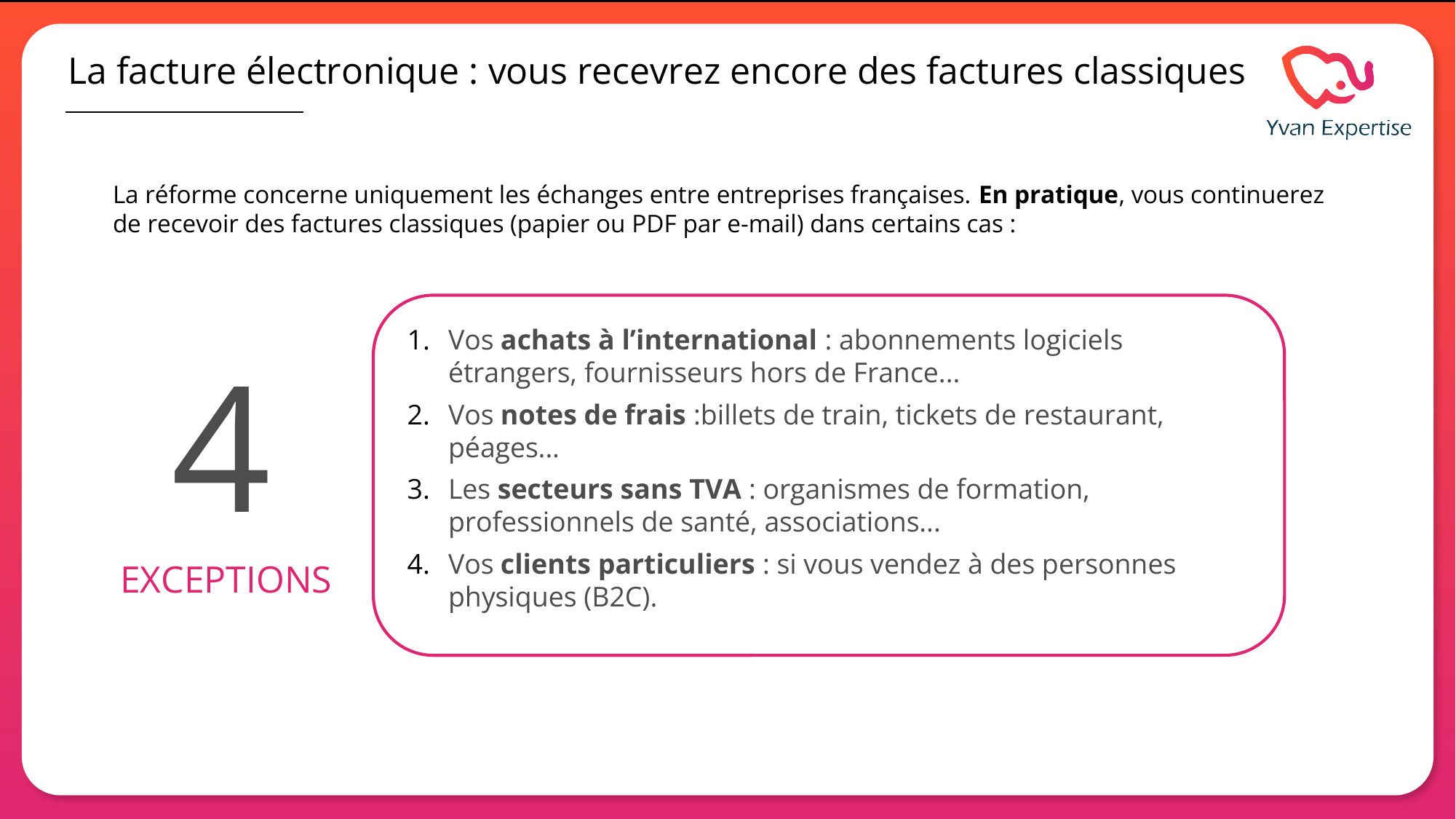

# La facture électronique : vous recevrez encore des factures classiques
La réforme concerne uniquement les échanges entre entreprises françaises. En pratique, vous continuerez de recevoir des factures classiques (papier ou PDF par e-mail) dans certains cas :

Vos achats à l’international : abonnements logiciels étrangers, fournisseurs hors de France...
Vos notes de frais :billets de train, tickets de restaurant, péages...
Les secteurs sans TVA : organismes de formation, professionnels de santé, associations...
Vos clients particuliers : si vous vendez à des personnes physiques (B2C).
4
EXCEPTIONS